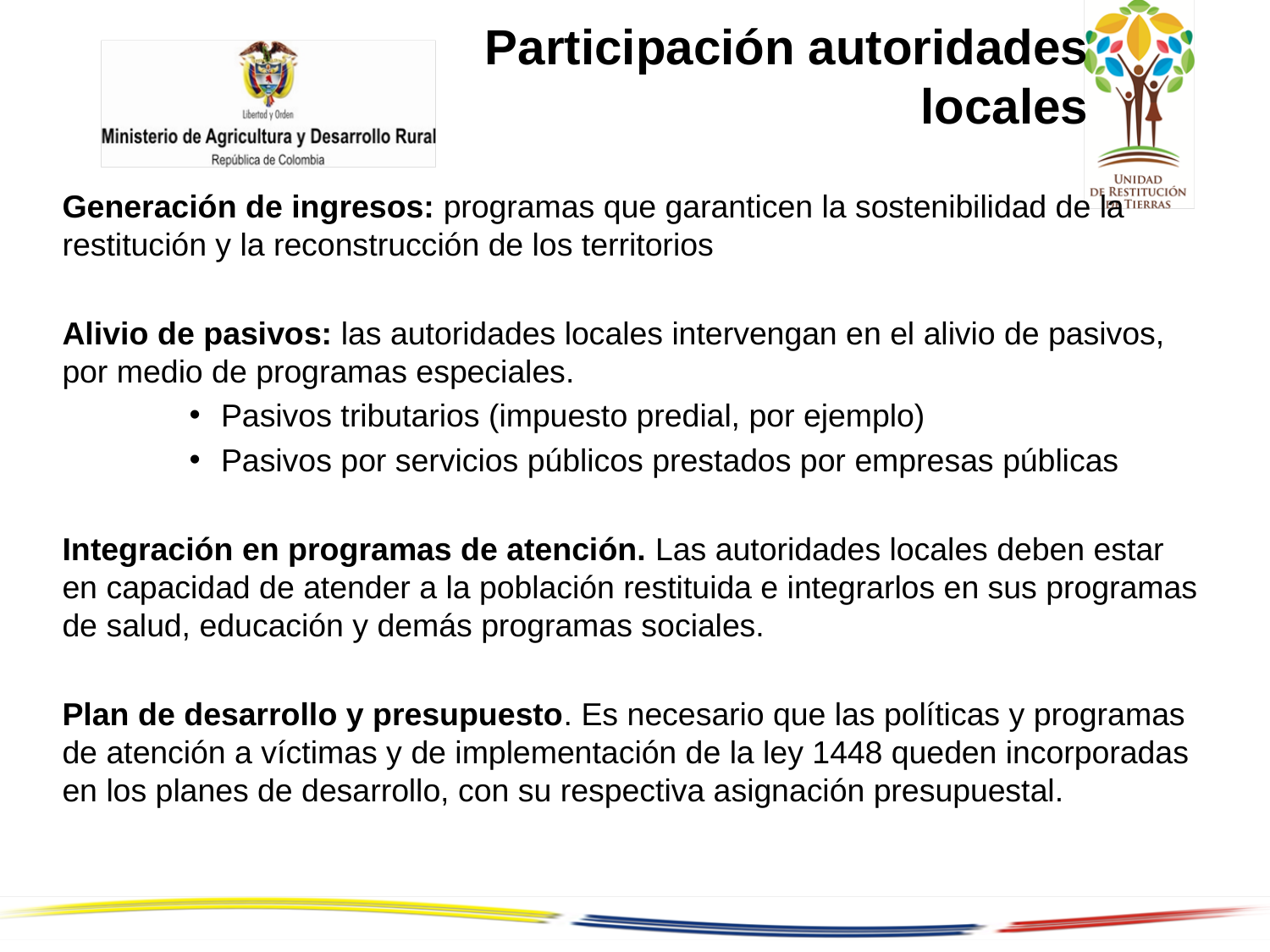

# Participación autoridades locales
Generación de ingresos: programas que garanticen la sostenibilidad de la restitución y la reconstrucción de los territorios

Alivio de pasivos: las autoridades locales intervengan en el alivio de pasivos, por medio de programas especiales.
Pasivos tributarios (impuesto predial, por ejemplo)
Pasivos por servicios públicos prestados por empresas públicas

Integración en programas de atención. Las autoridades locales deben estar en capacidad de atender a la población restituida e integrarlos en sus programas de salud, educación y demás programas sociales.

Plan de desarrollo y presupuesto. Es necesario que las políticas y programas de atención a víctimas y de implementación de la ley 1448 queden incorporadas en los planes de desarrollo, con su respectiva asignación presupuestal.